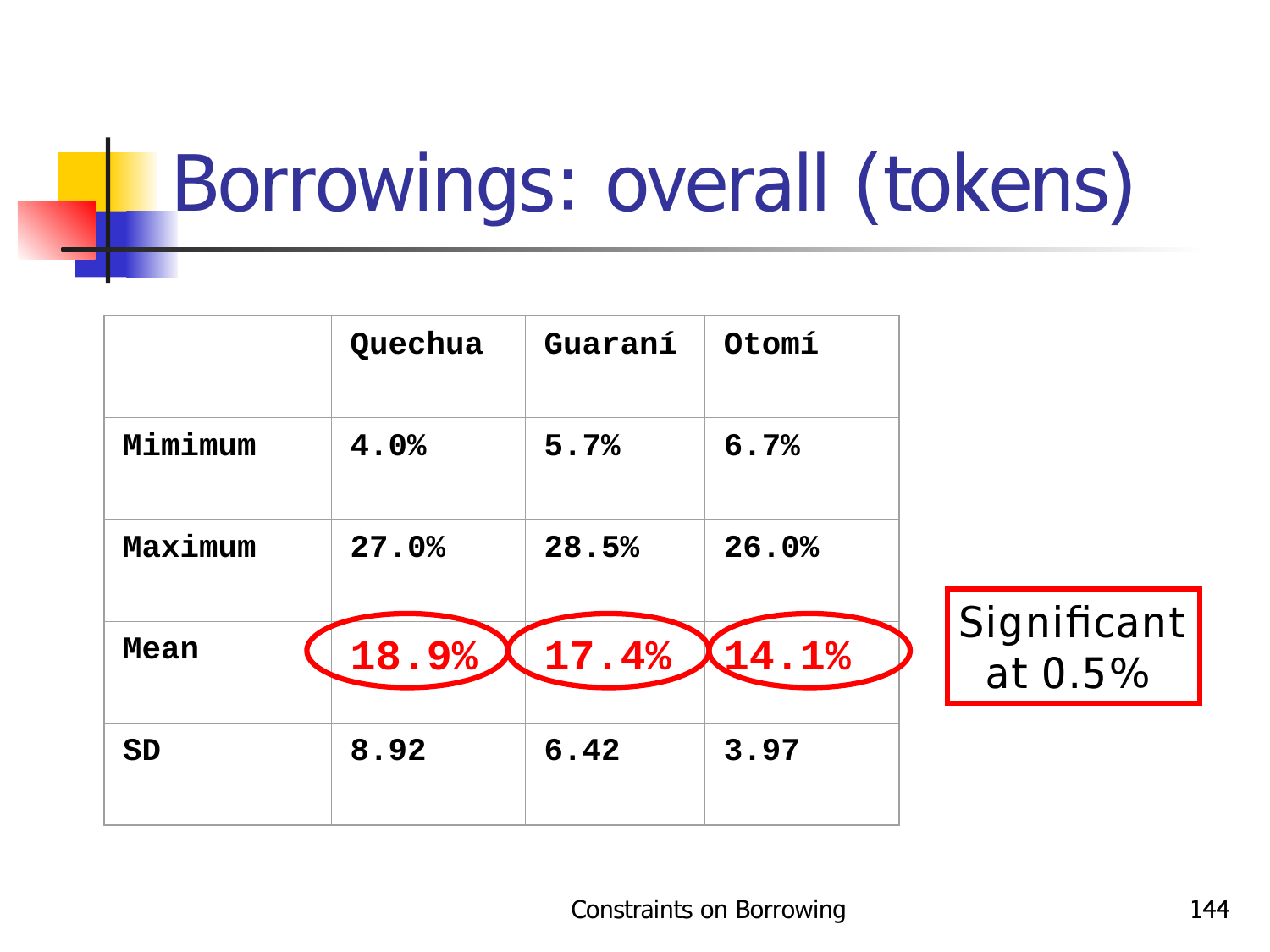

# Borrowings: overall (tokens)

Quechua

Guaraní

Otomí

Mimimum

4.0%

5.7%

6.7%

Maximum

27.0%

28.5%

26.0%

Mean

18.9%

17.4%

14.1%

SD

8.92

6.42

3.97

Significant
at 0.5%

Constraints on Borrowing
144